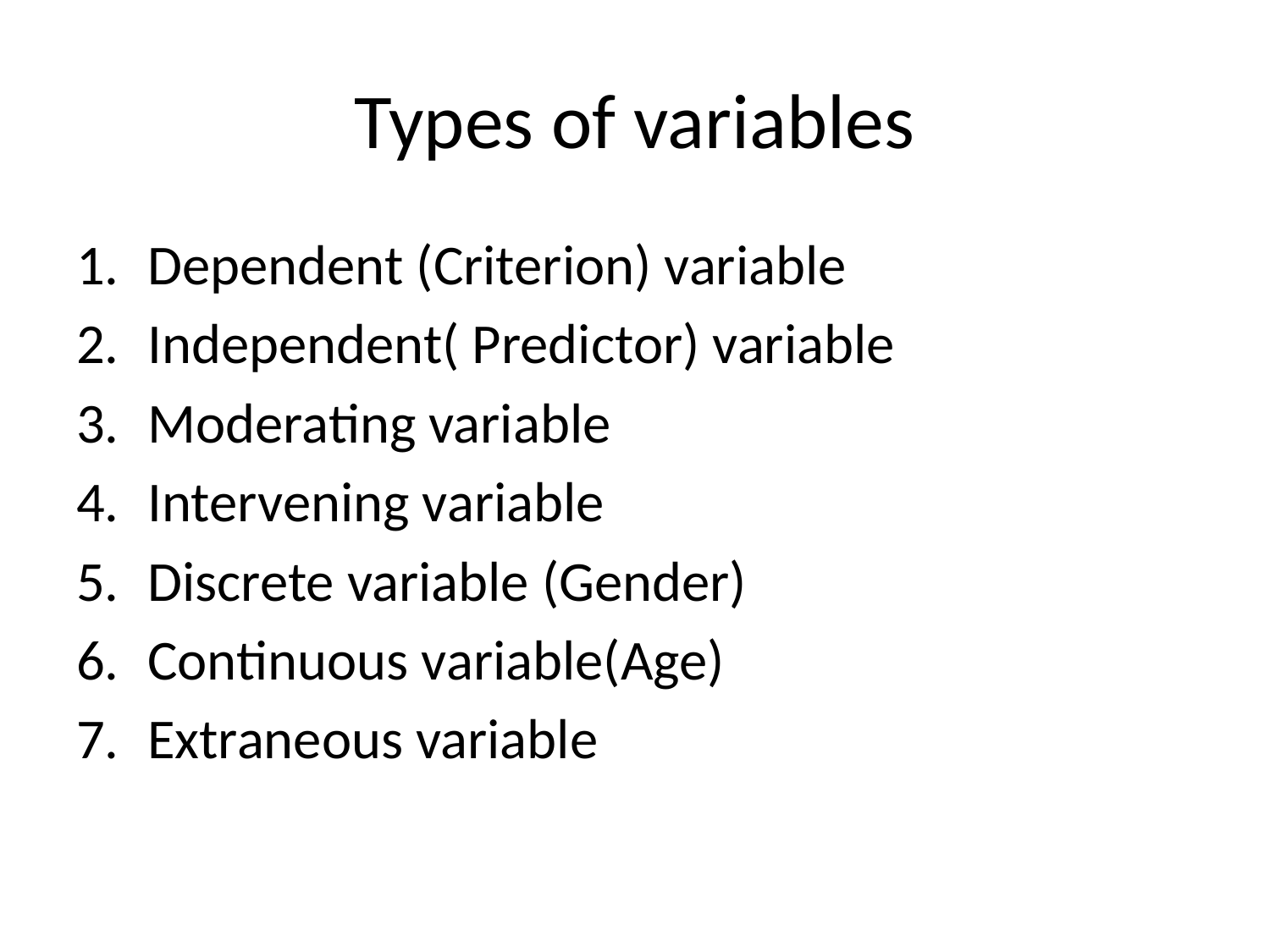

# Types of variables
Dependent (Criterion) variable
Independent( Predictor) variable
Moderating variable
Intervening variable
Discrete variable (Gender)
Continuous variable(Age)
Extraneous variable